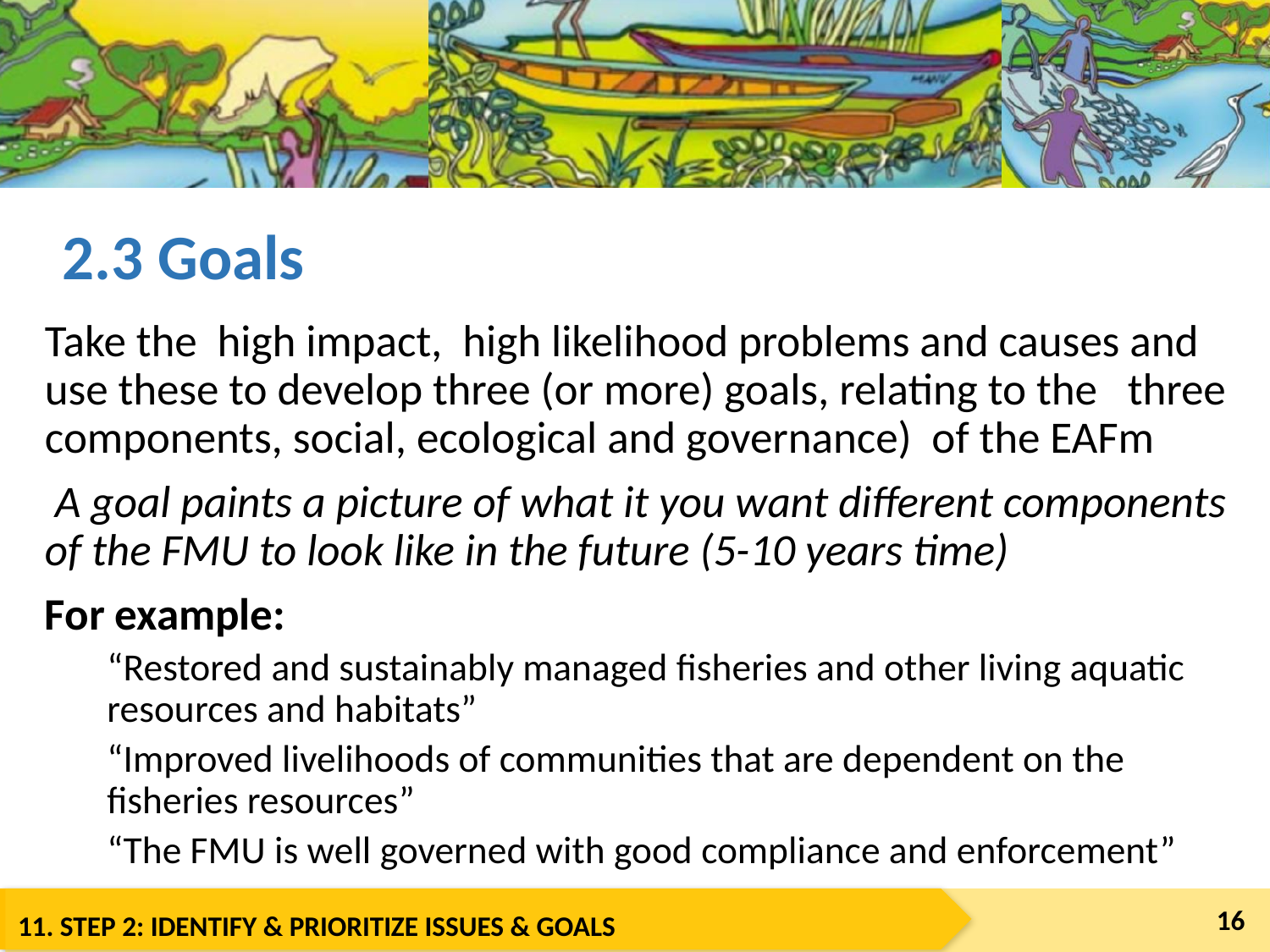

# 2.3 Goals
Take the  high impact,  high likelihood problems and causes and  use these to develop three (or more) goals, relating to the   three components, social, ecological and governance)  of the EAFm
 A goal paints a picture of what it you want different components of the FMU to look like in the future (5-10 years time)
For example:
“Restored and sustainably managed fisheries and other living aquatic resources and habitats”
“Improved livelihoods of communities that are dependent on the fisheries resources”
“The FMU is well governed with good compliance and enforcement”

16